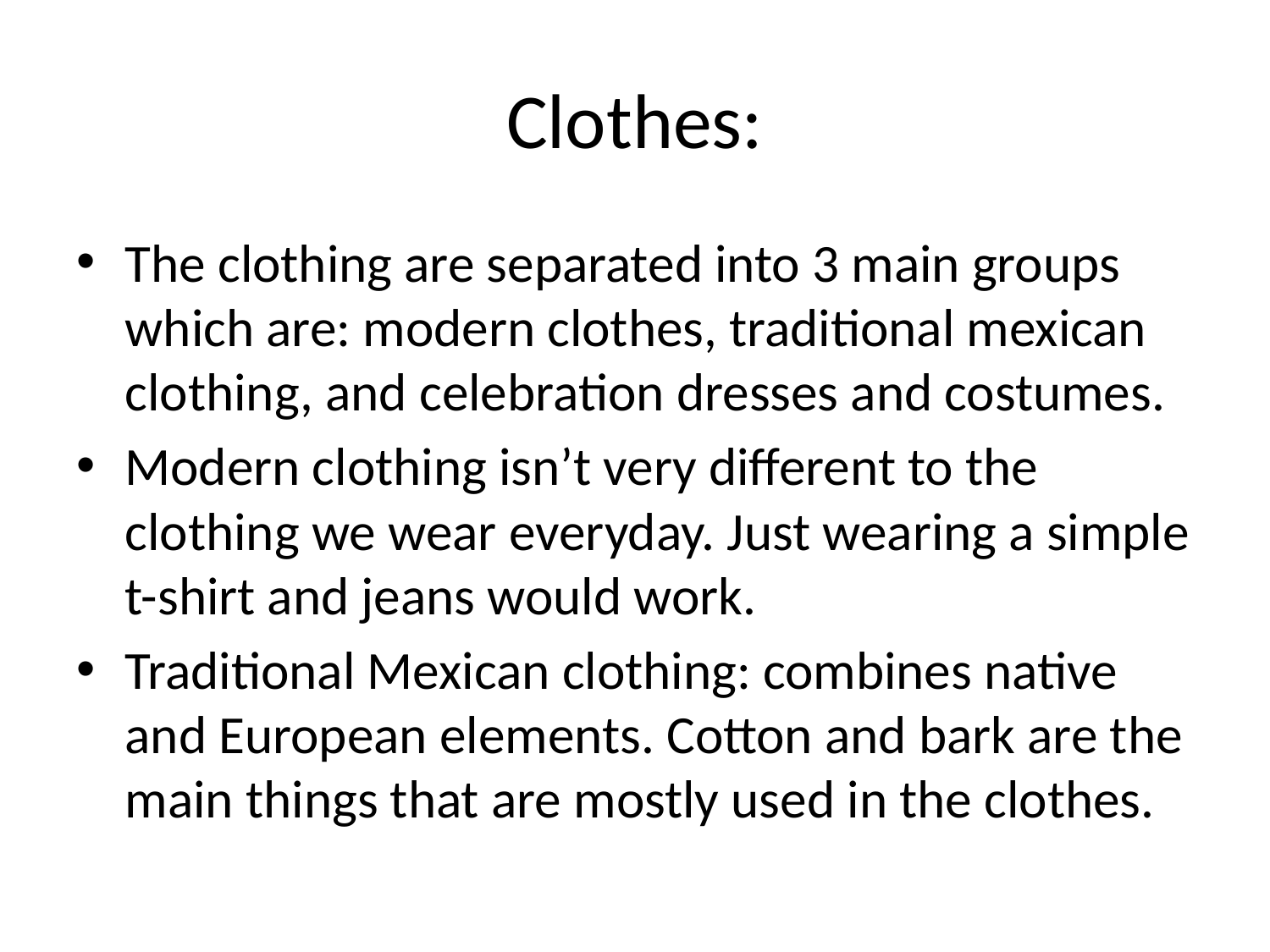

# Clothes:
The clothing are separated into 3 main groups which are: modern clothes, traditional mexican clothing, and celebration dresses and costumes.
Modern clothing isn’t very different to the clothing we wear everyday. Just wearing a simple t-shirt and jeans would work.
Traditional Mexican clothing: combines native and European elements. Cotton and bark are the main things that are mostly used in the clothes.